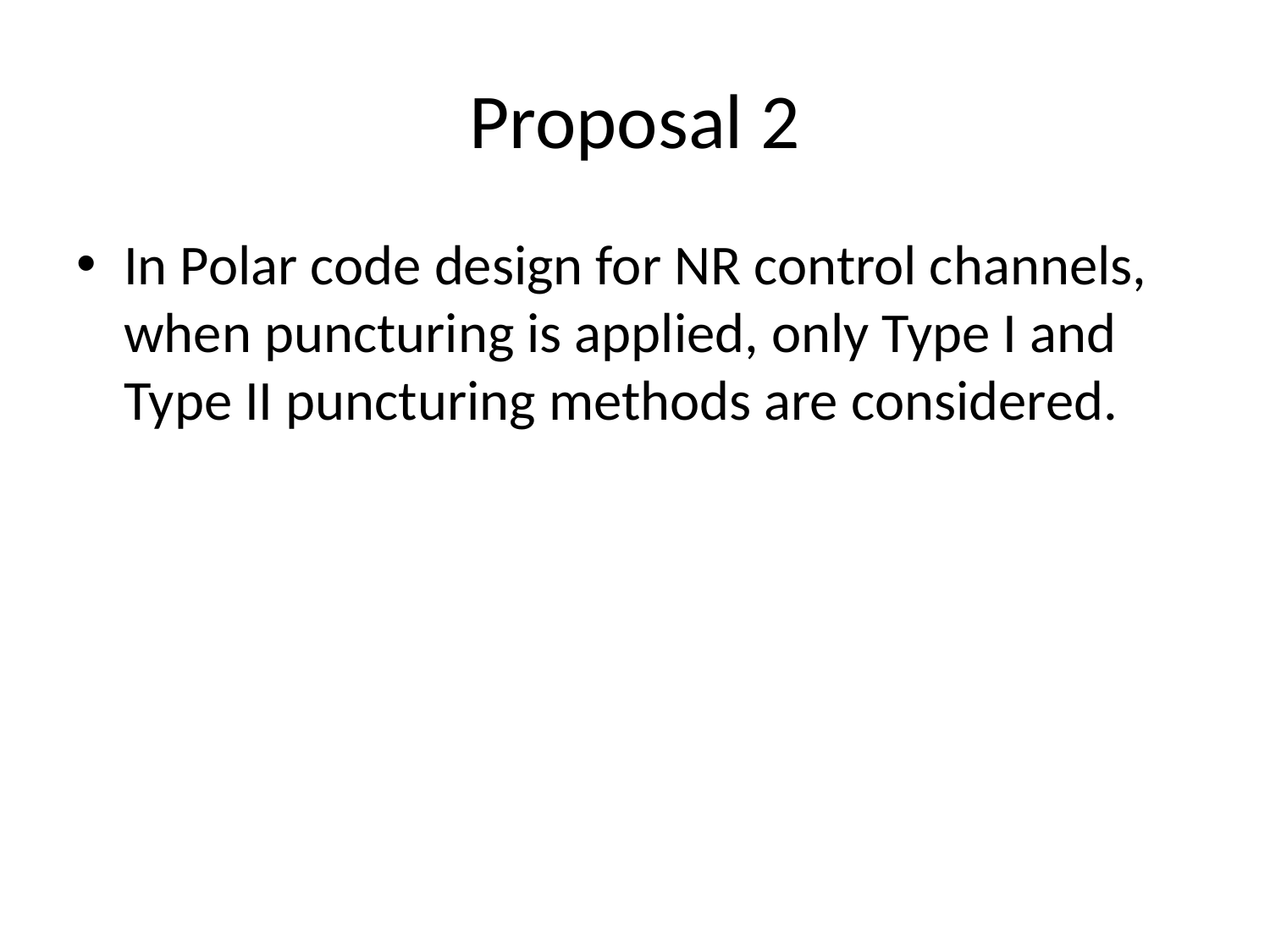

# Proposal 2
In Polar code design for NR control channels, when puncturing is applied, only Type I and Type II puncturing methods are considered.